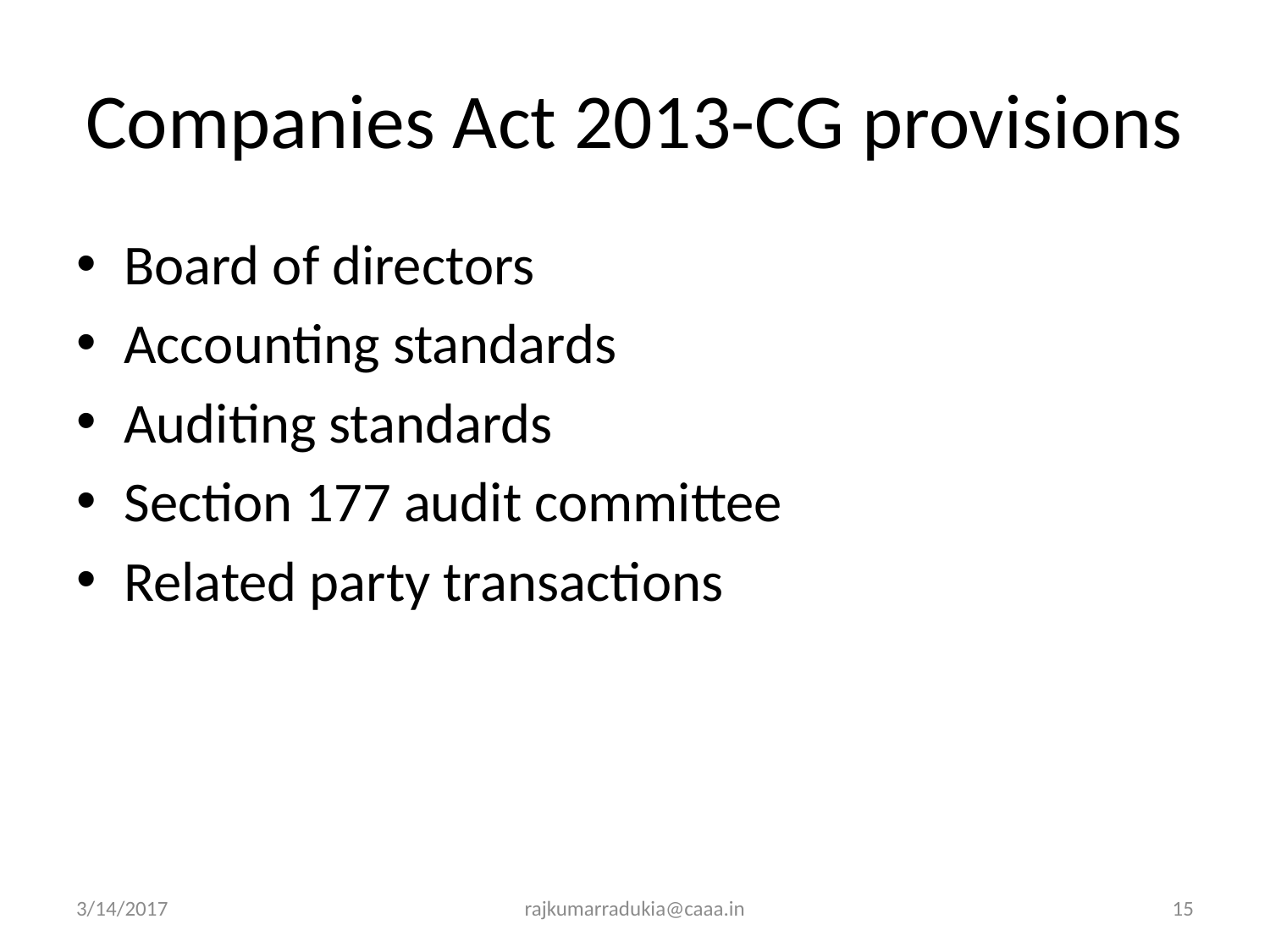

# Companies Act 2013-CG provisions
Board of directors
Accounting standards
Auditing standards
Section 177 audit committee
Related party transactions
3/14/2017
rajkumarradukia@caaa.in
15